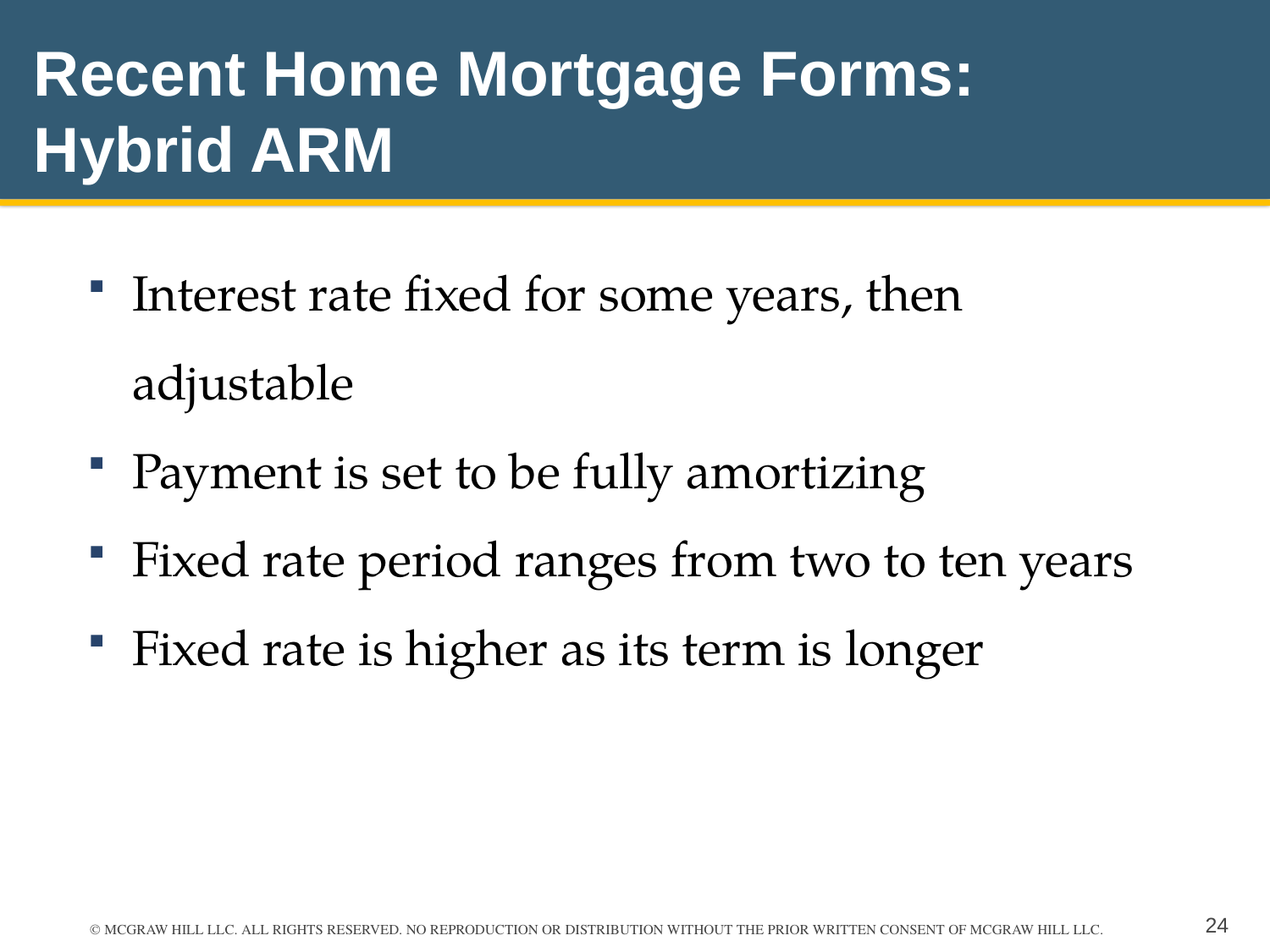

# Recent Home Mortgage Forms: Hybrid ARM
Interest rate fixed for some years, then adjustable
Payment is set to be fully amortizing
Fixed rate period ranges from two to ten years
Fixed rate is higher as its term is longer

© MCGRAW HILL LLC. ALL RIGHTS RESERVED. NO REPRODUCTION OR DISTRIBUTION WITHOUT THE PRIOR WRITTEN CONSENT OF MCGRAW HILL LLC.
24